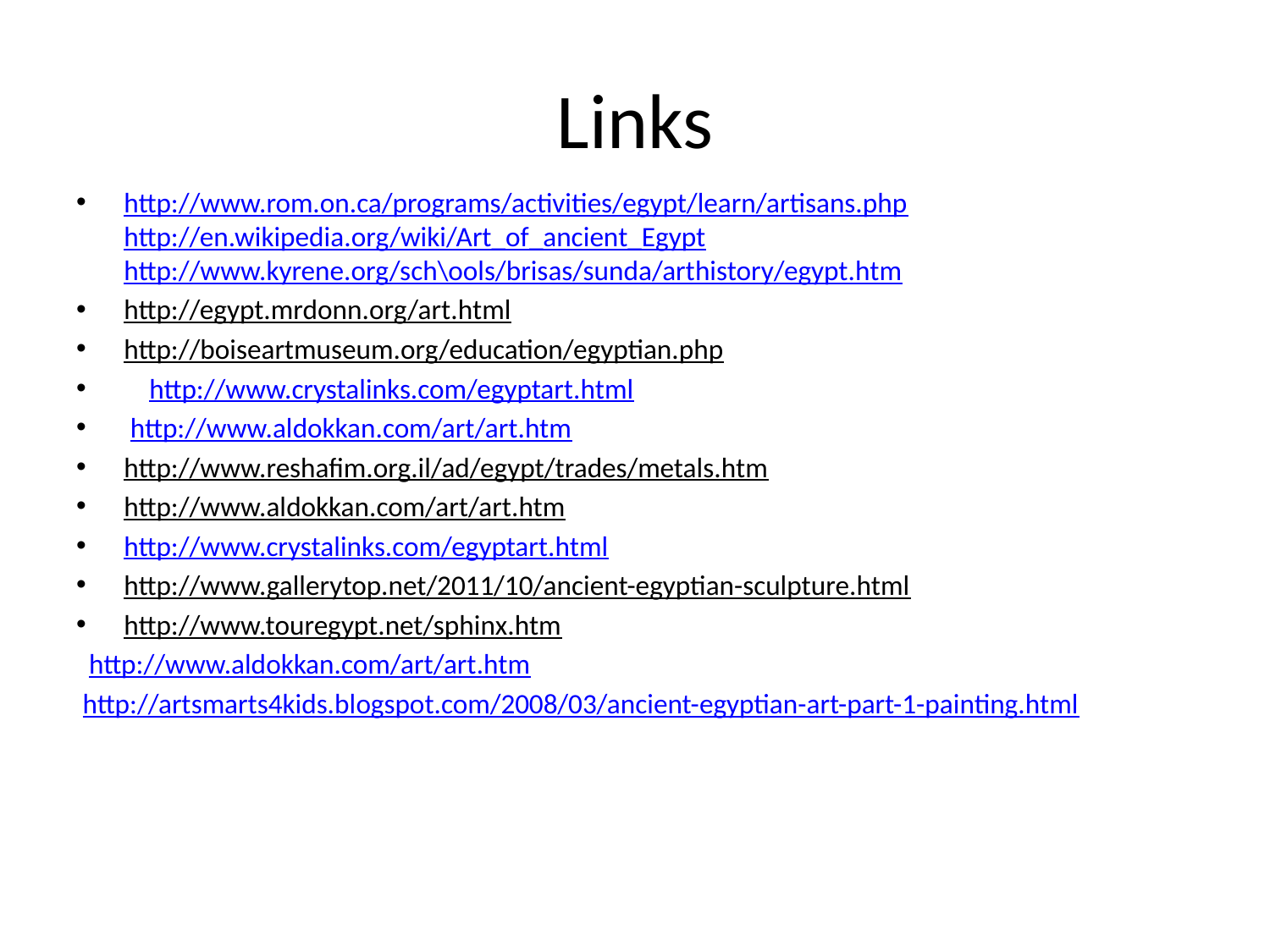

# Links
http://www.rom.on.ca/programs/activities/egypt/learn/artisans.php    http://en.wikipedia.org/wiki/Art_of_ancient_Egypt     http://www.kyrene.org/sch\ools/brisas/sunda/arthistory/egypt.htm
http://egypt.mrdonn.org/art.html
http://boiseartmuseum.org/education/egyptian.php
    http://www.crystalinks.com/egyptart.html
 http://www.aldokkan.com/art/art.htm
http://www.reshafim.org.il/ad/egypt/trades/metals.htm
http://www.aldokkan.com/art/art.htm
http://www.crystalinks.com/egyptart.html
http://www.gallerytop.net/2011/10/ancient-egyptian-sculpture.html
http://www.touregypt.net/sphinx.htm
  http://www.aldokkan.com/art/art.htm
 http://artsmarts4kids.blogspot.com/2008/03/ancient-egyptian-art-part-1-painting.html